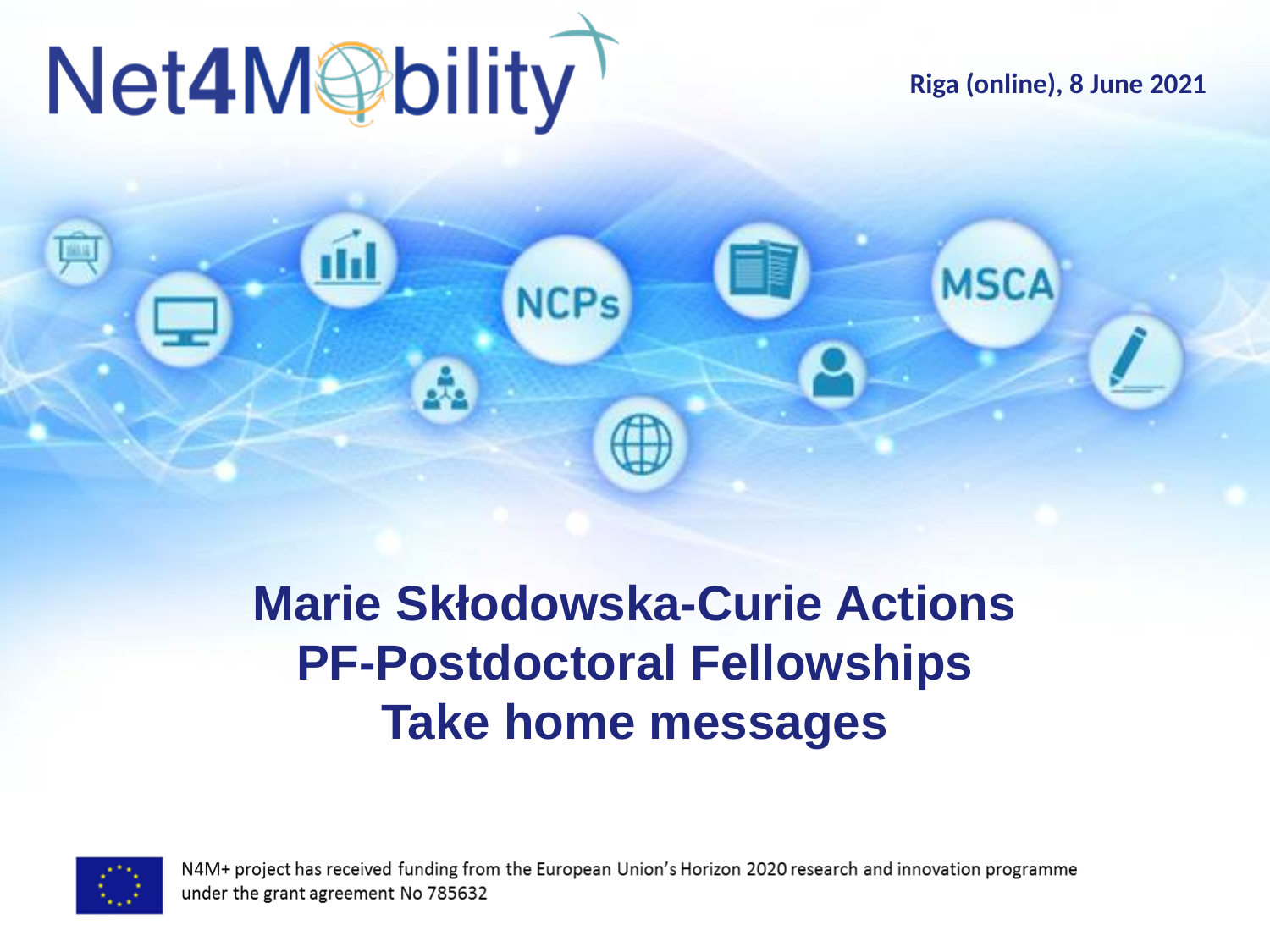

Riga (online), 8 June 2021

Marie Skłodowska-Curie Actions
PF-Postdoctoral Fellowships
Take home messages